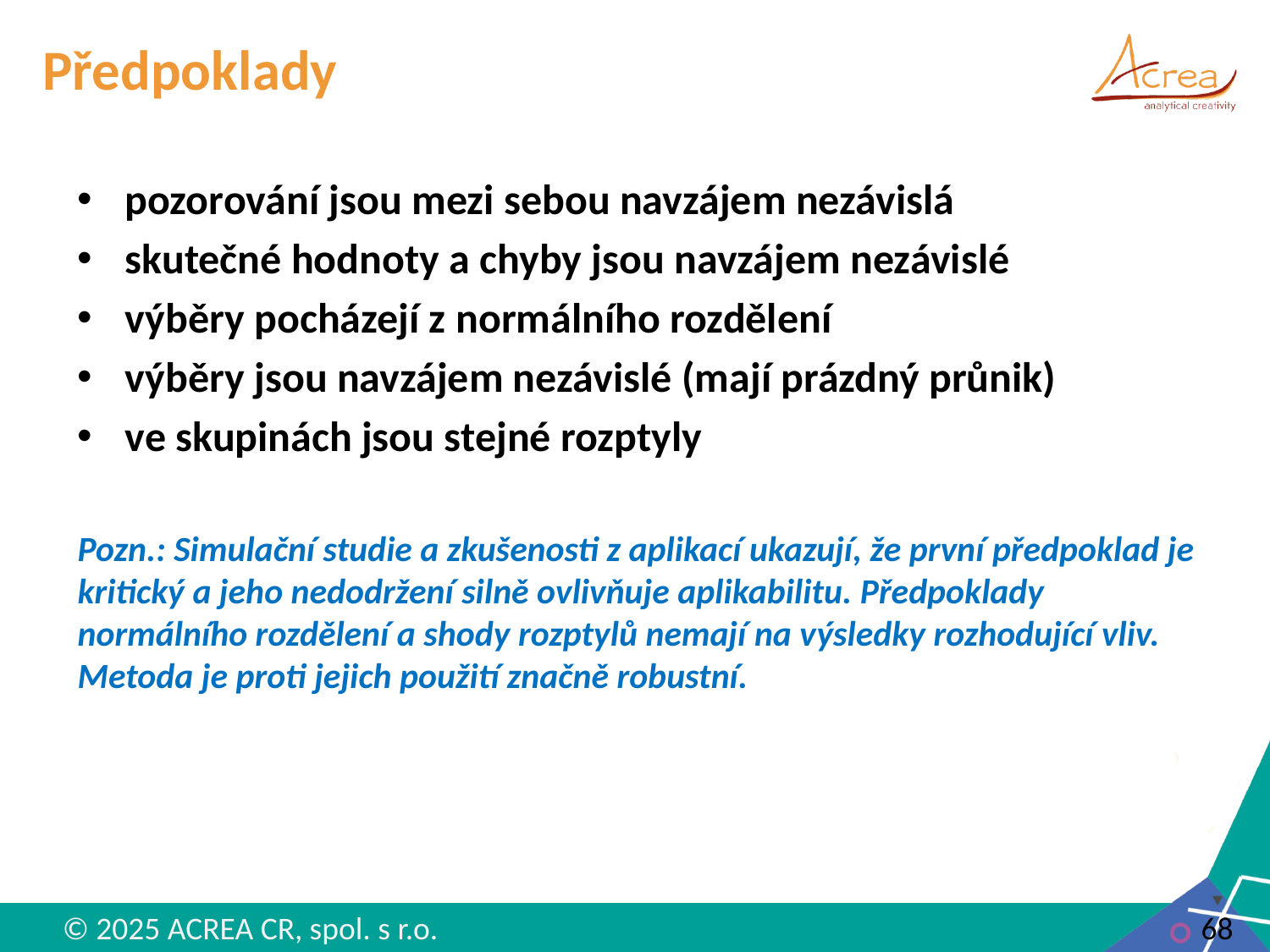

# Předpoklady
pozorování jsou mezi sebou navzájem nezávislá
skutečné hodnoty a chyby jsou navzájem nezávislé
výběry pocházejí z normálního rozdělení
výběry jsou navzájem nezávislé (mají prázdný průnik)
ve skupinách jsou stejné rozptyly

Pozn.: Simulační studie a zkušenosti z aplikací ukazují, že první předpoklad je kritický a jeho nedodržení silně ovlivňuje aplikabilitu. Předpoklady normálního rozdělení a shody rozptylů nemají na výsledky rozhodující vliv. Metoda je proti jejich použití značně robustní.
68